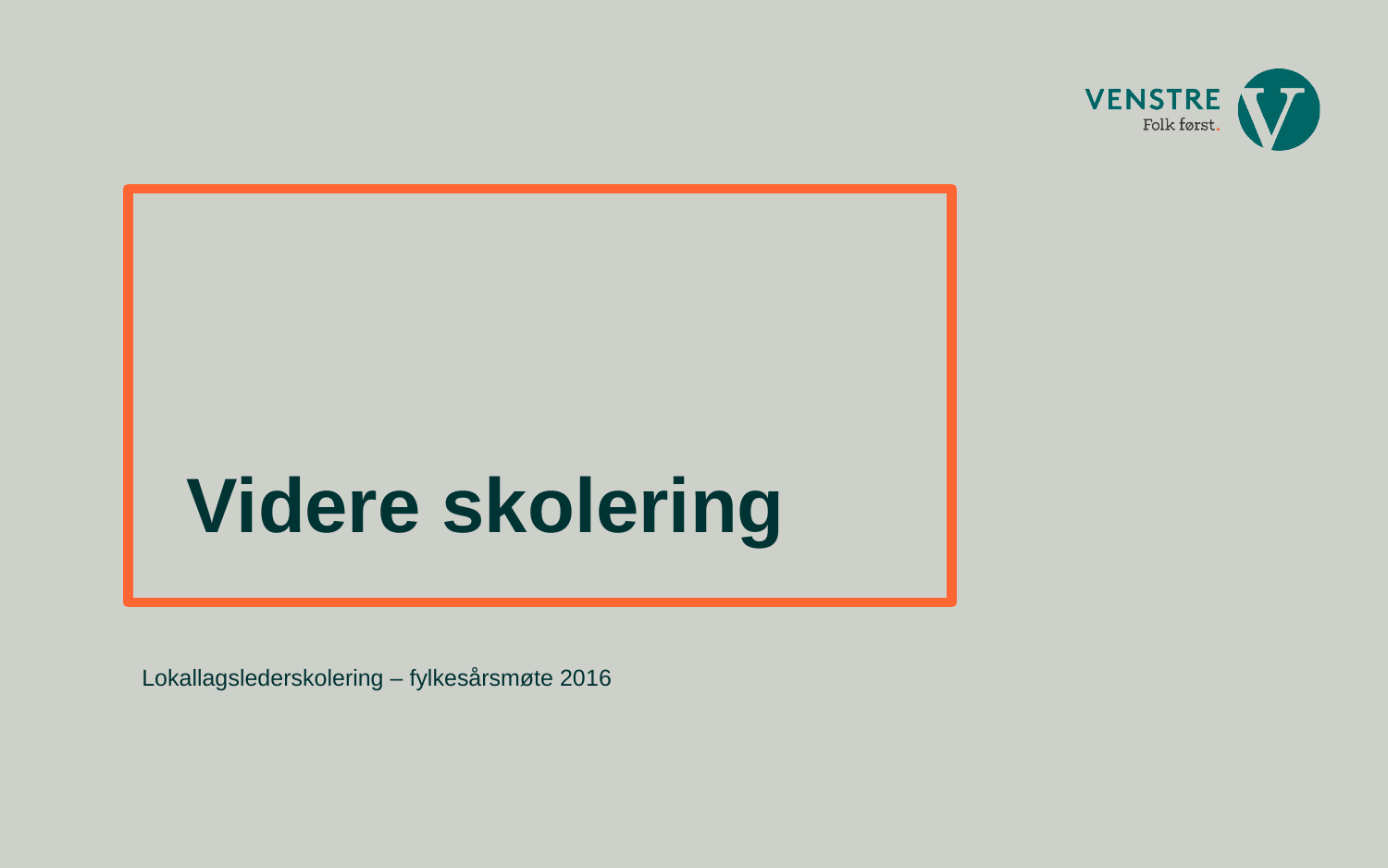

# Videre skolering
Lokallagslederskolering – fylkesårsmøte 2016